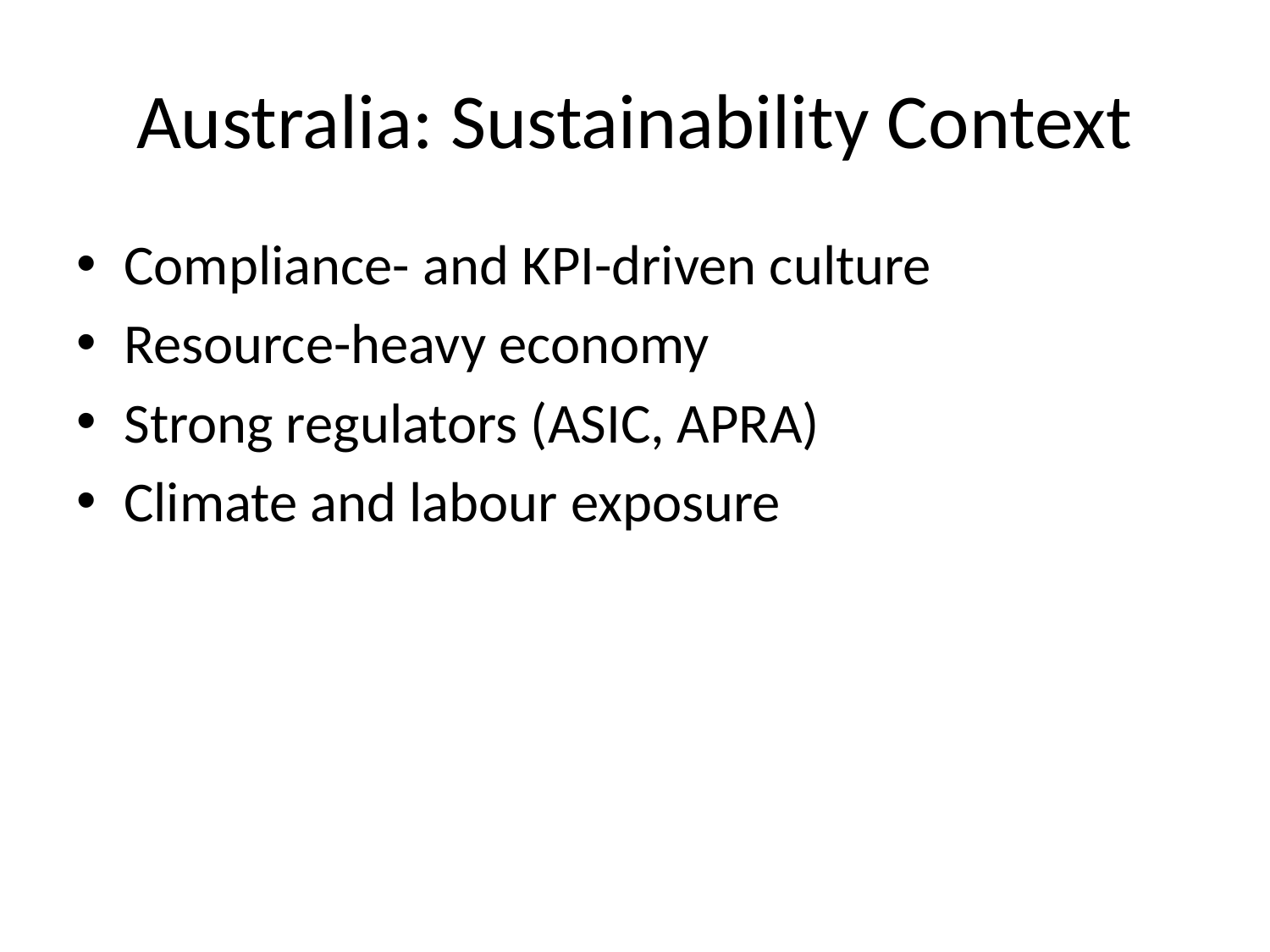

# Australia: Sustainability Context
Compliance- and KPI-driven culture
Resource-heavy economy
Strong regulators (ASIC, APRA)
Climate and labour exposure